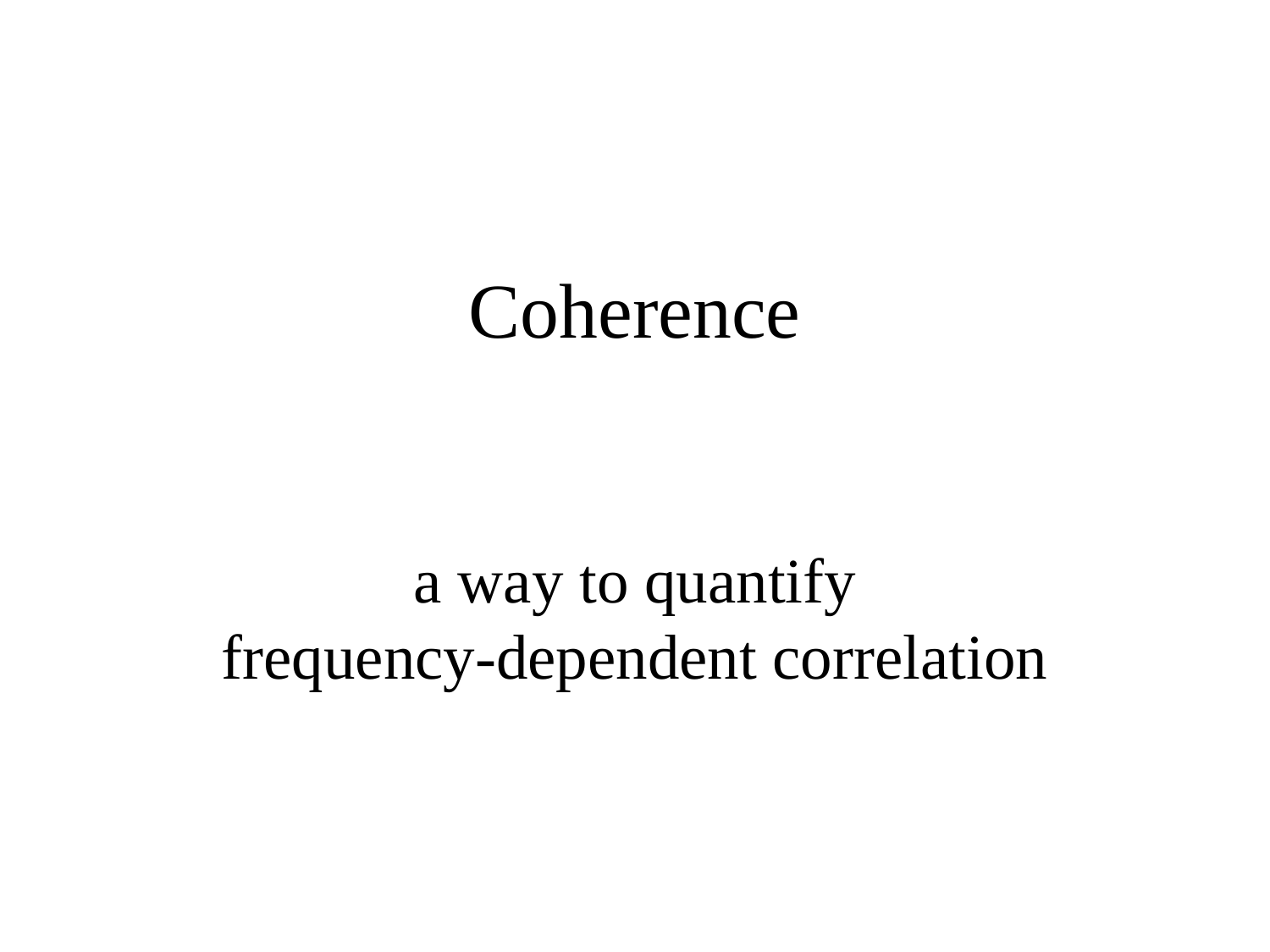

# Coherence a way to quantify frequency-dependent correlation